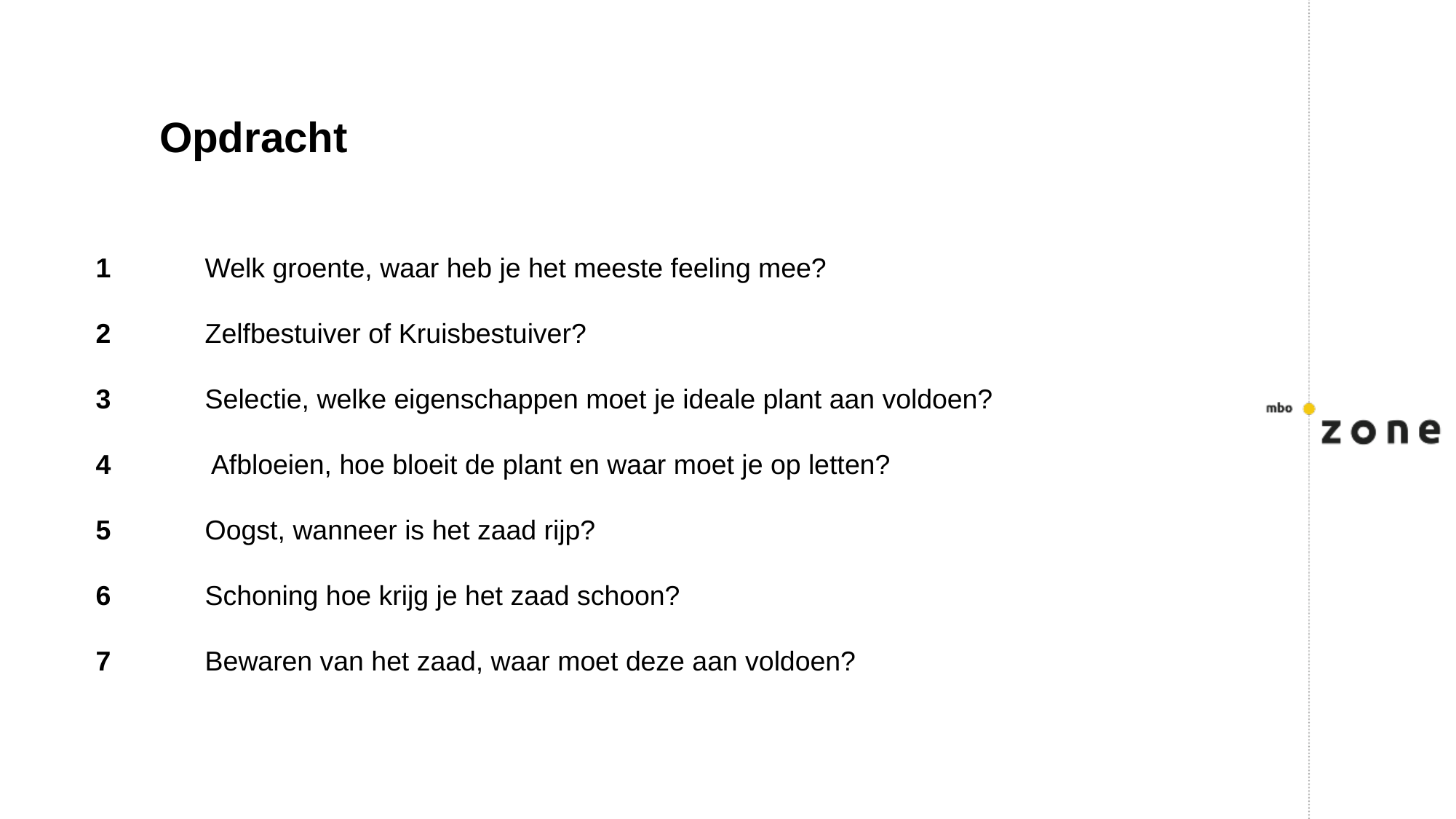

Opdracht
1	Welk groente, waar heb je het meeste feeling mee?

2 	Zelfbestuiver of Kruisbestuiver?

3 	Selectie, welke eigenschappen moet je ideale plant aan voldoen?

4	 Afbloeien, hoe bloeit de plant en waar moet je op letten?

5 	Oogst, wanneer is het zaad rijp?

6 	Schoning hoe krijg je het zaad schoon?

7 	Bewaren van het zaad, waar moet deze aan voldoen?